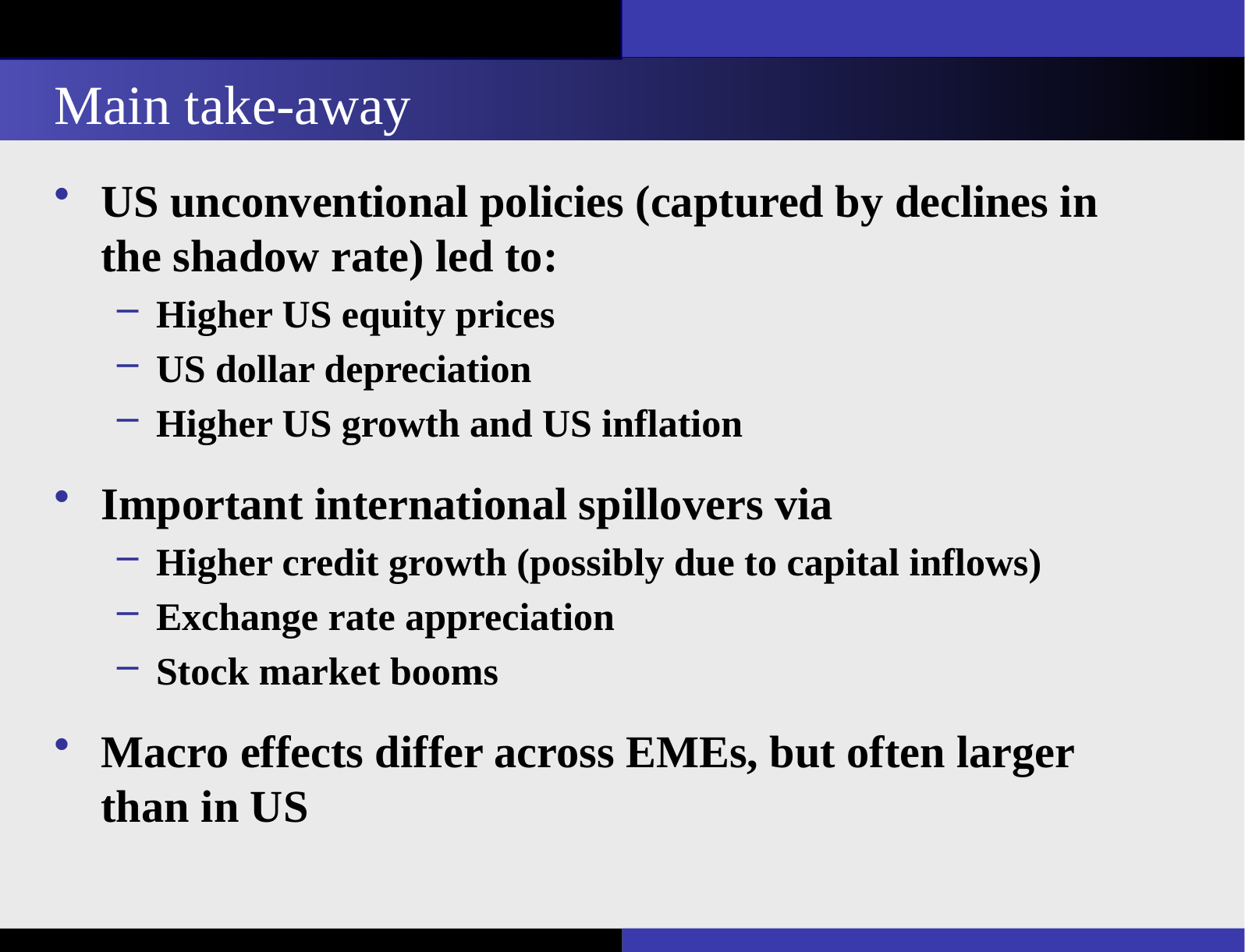

# Main take-away
US unconventional policies (captured by declines in the shadow rate) led to:
Higher US equity prices
US dollar depreciation
Higher US growth and US inflation

Important international spillovers via
Higher credit growth (possibly due to capital inflows)
Exchange rate appreciation
Stock market booms

Macro effects differ across EMEs, but often larger than in US